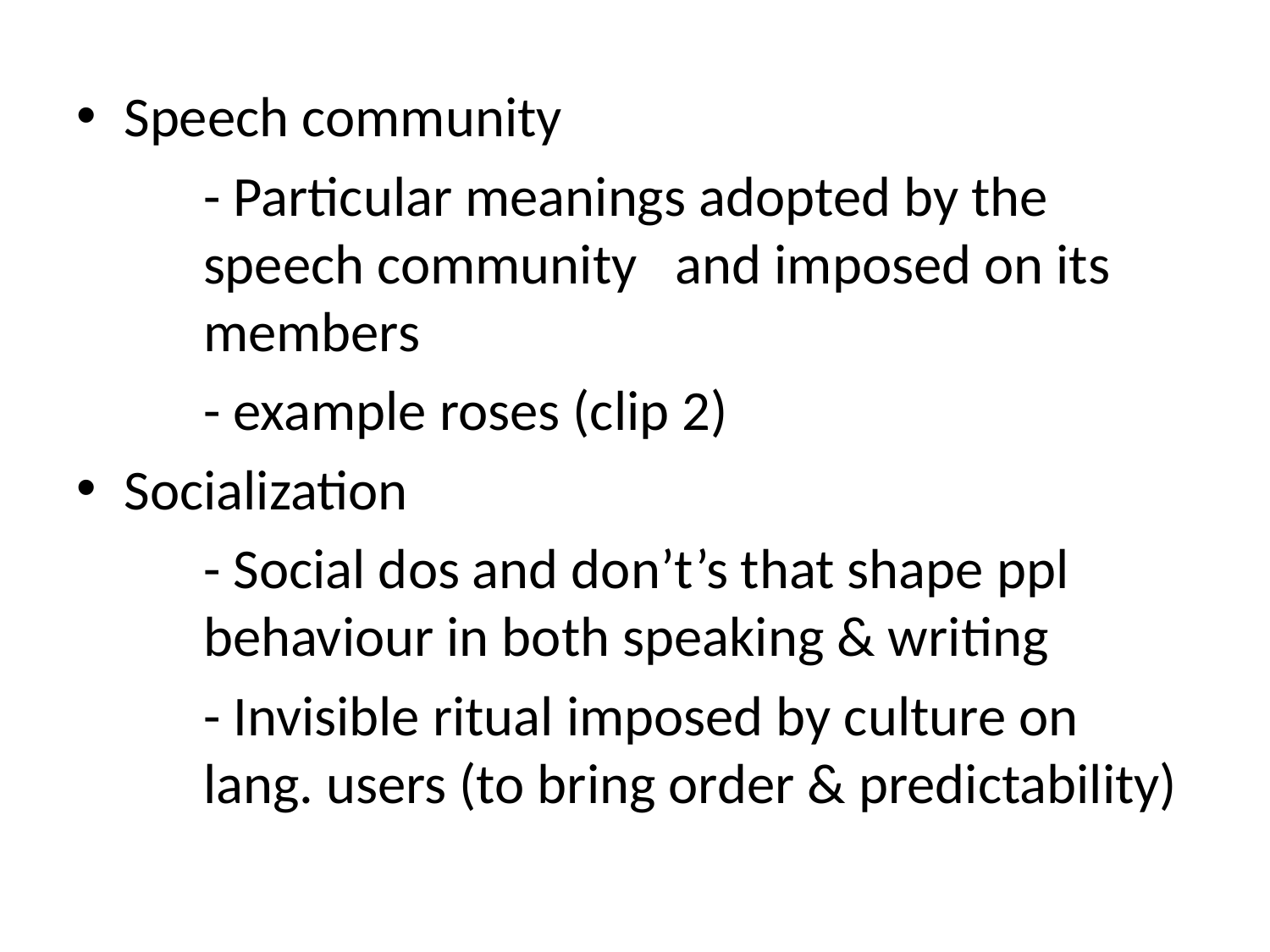

Speech community
- Particular meanings adopted by the speech community   and imposed on its members
	- example roses (clip 2)
Socialization
- Social dos and don’t’s that shape ppl behaviour in both speaking & writing
- Invisible ritual imposed by culture on lang. users (to bring order & predictability)